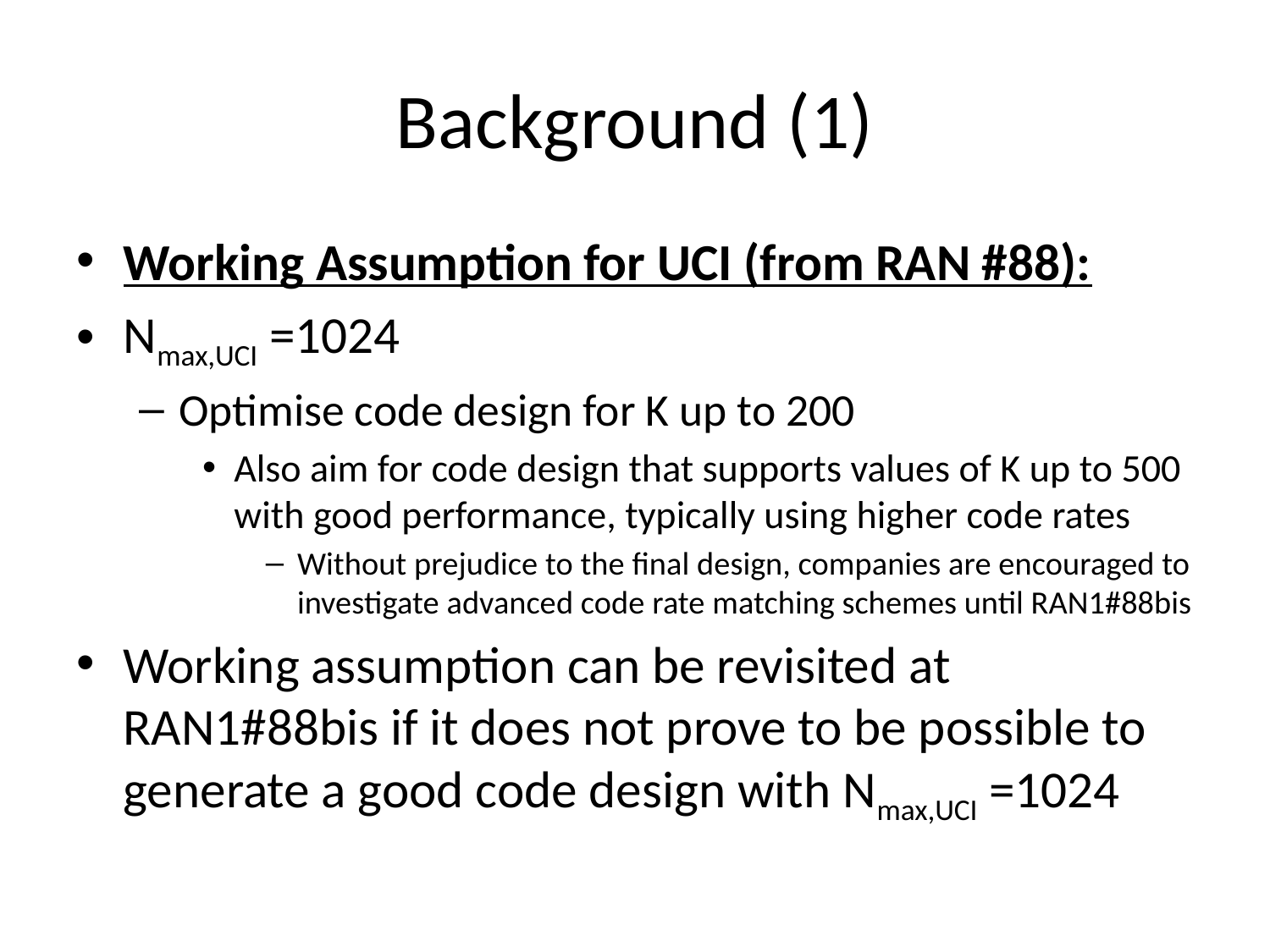

# Background (1)
Working Assumption for UCI (from RAN #88):
Nmax,UCI =1024
Optimise code design for K up to 200
Also aim for code design that supports values of K up to 500 with good performance, typically using higher code rates
Without prejudice to the final design, companies are encouraged to investigate advanced code rate matching schemes until RAN1#88bis
Working assumption can be revisited at RAN1#88bis if it does not prove to be possible to generate a good code design with Nmax,UCI =1024